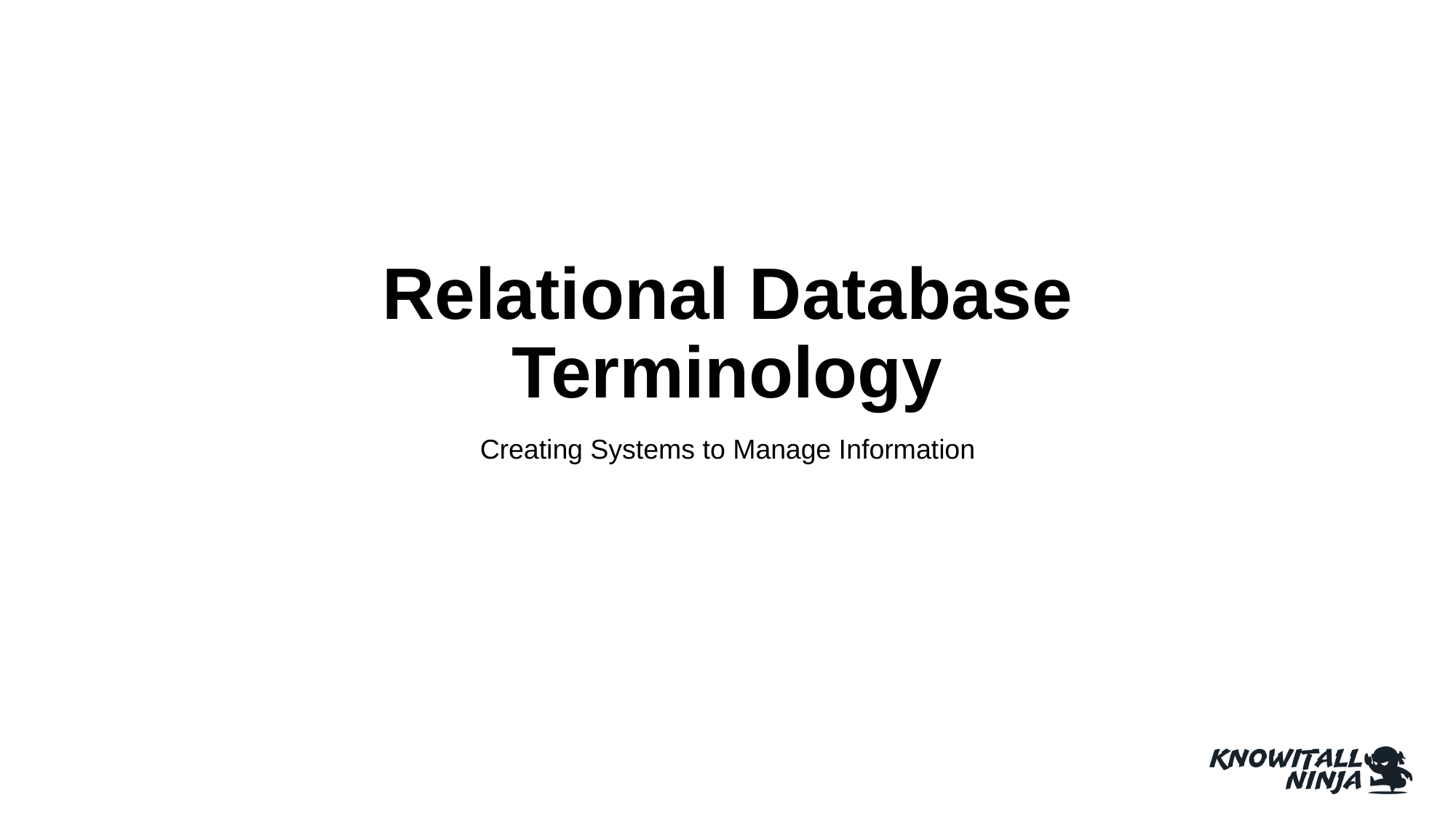

# Relational Database Terminology
Creating Systems to Manage Information